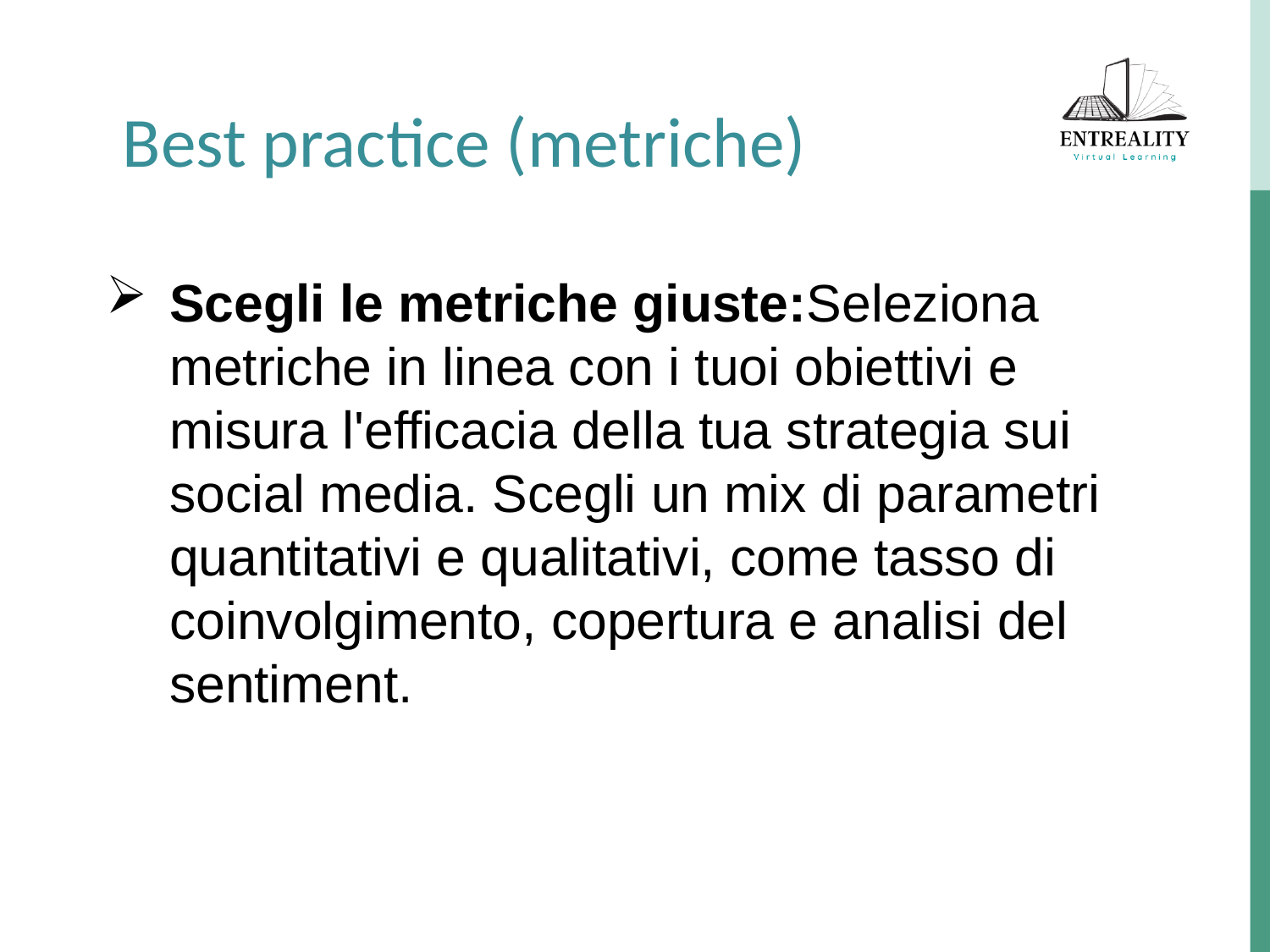

Best practice (metriche)
Scegli le metriche giuste:Seleziona metriche in linea con i tuoi obiettivi e misura l'efficacia della tua strategia sui social media. Scegli un mix di parametri quantitativi e qualitativi, come tasso di coinvolgimento, copertura e analisi del sentiment.